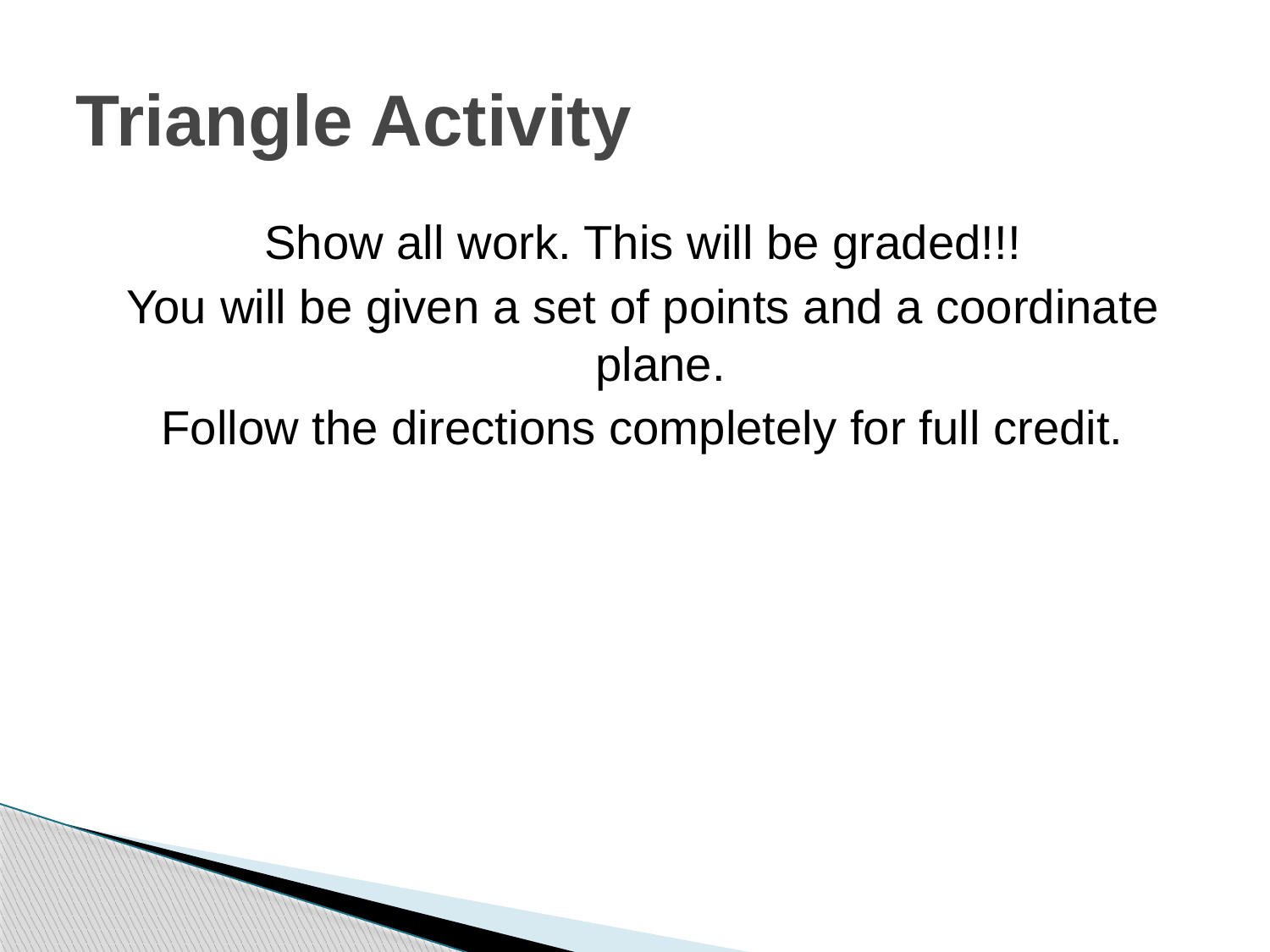

# Triangle Activity
Show all work. This will be graded!!!
You will be given a set of points and a coordinate plane.
Follow the directions completely for full credit.